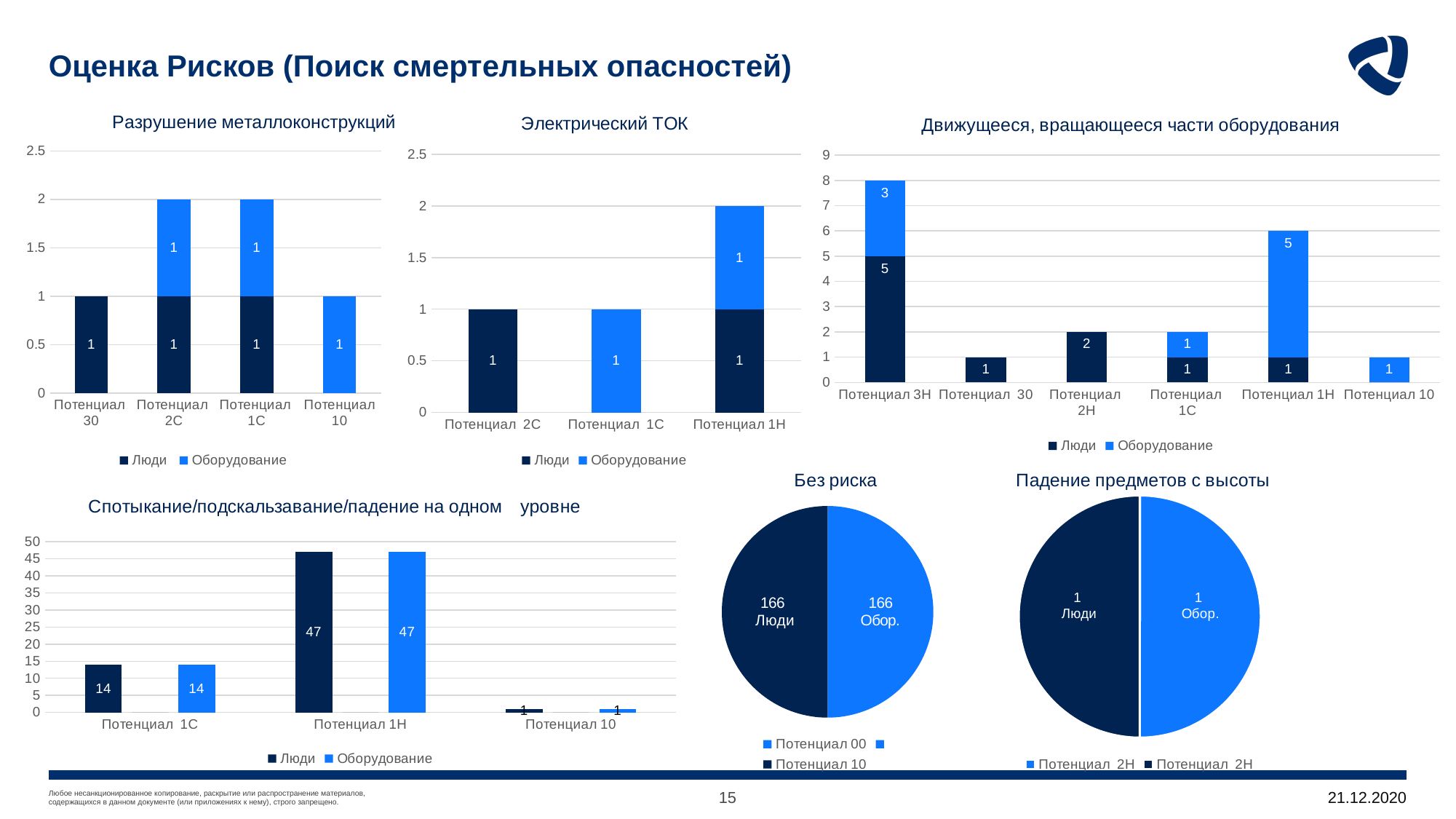

# Оценка Рисков (Поиск смертельных опасностей)

### Chart: Электрический ТОК

| Category |  |  |
|---|---|---|
| Потенциал  2С | 1.0 | None |
| Потенциал  1С | None | 1.0 |
| Потенциал 1Н | 1.0 | 1.0 |

### Chart: Разрушение металлоконструкций

| Category | Люди  | Потенциал 3С | Оборудование |
|---|---|---|---|
| Потенциал  30 | 1.0 | 0.0 | None |
| Потенциал  2С | 1.0 | 0.0 | 1.0 |
| Потенциал  1С | 1.0 | 0.0 | 1.0 |
| Потенциал 10 | None | 0.0 | 1.0 |

### Chart: Движущееся, вращающееся части оборудования

| Category |  |  |  |
|---|---|---|---|
| Потенциал 3Н | 5.0 | 0.0 | 3.0 |
| Потенциал  30 | 1.0 | None | None |
| Потенциал  2Н | 2.0 | None | None |
| Потенциал  1С | 1.0 | 0.0 | 1.0 |
| Потенциал 1Н | 1.0 | 0.0 | 5.0 |
| Потенциал 10 | None | 0.0 | 1.0 |

### Chart: Падение предметов с высоты

| Category | Потенциал  2Н |
|---|---|
| Потенциал  2Н | 1.0 |
| 1 | 0.0 |
| Потенциал  2Н | 1.0 |

### Chart: Без риска

| Category |  |  |
|---|---|---|
| Потенциал 00 | 166.0 | 166.0 |
|  | None | None |
| Потенциал 10 | 166.0 | 166.0 |

### Chart: Спотыкание/подскальзавание/падение на одном    уровне

| Category |  |  |  |
|---|---|---|---|
| Потенциал  1С | 14.0 | 0.0 | 14.0 |
| Потенциал 1Н | 47.0 | 0.0 | 47.0 |
| Потенциал 10 | 1.0 | 0.0 | 1.0 |
15
21.12.2020